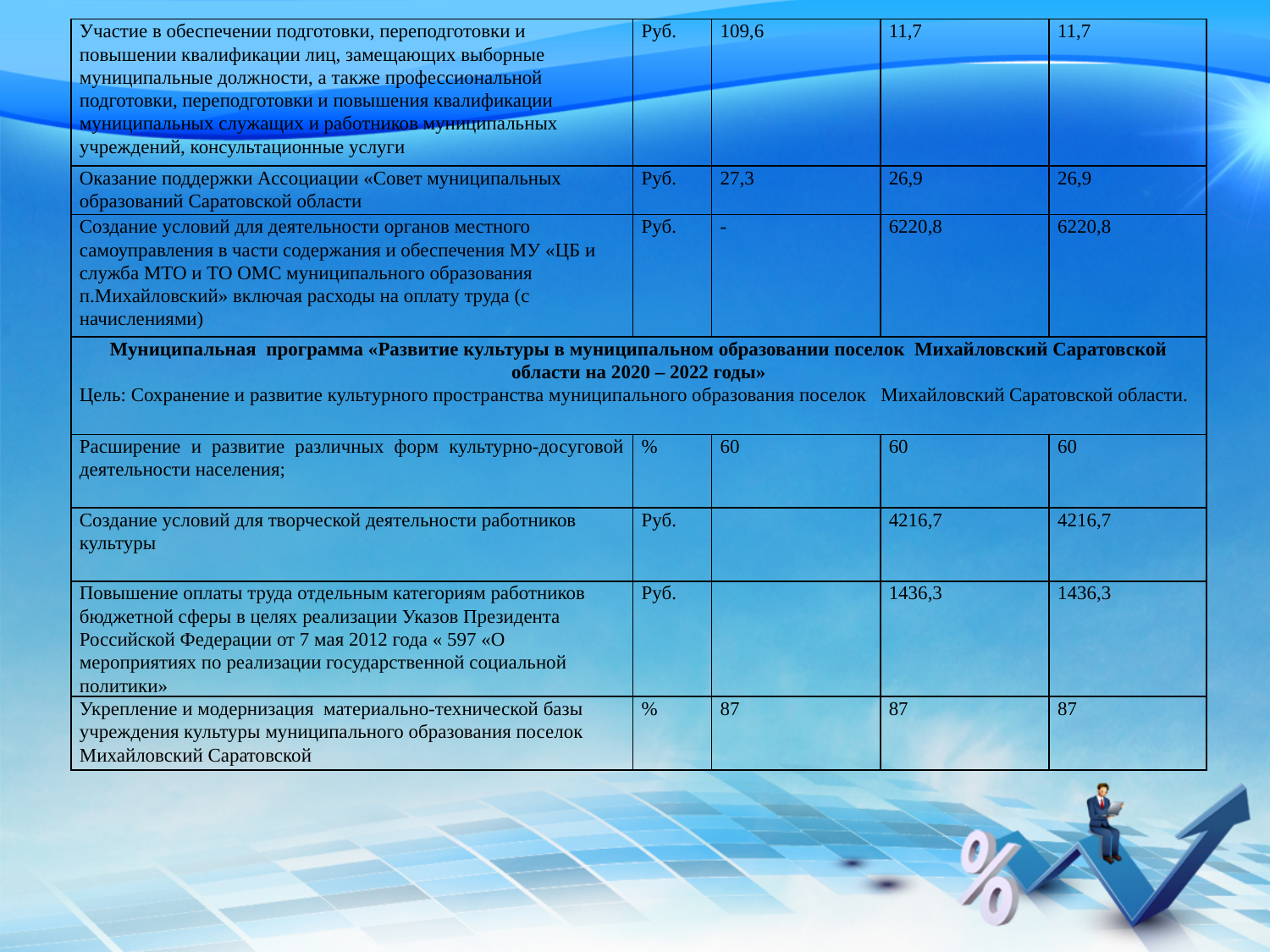

| Участие в обеспечении подготовки, переподготовки и повышении квалификации лиц, замещающих выборные муниципальные должности, а также профессиональной подготовки, переподготовки и повышения квалификации муниципальных служащих и работников муниципальных учреждений, консультационные услуги | Руб. | 109,6 | 11,7 | 11,7 |
| --- | --- | --- | --- | --- |
| Оказание поддержки Ассоциации «Совет муниципальных образований Саратовской области | Руб. | 27,3 | 26,9 | 26,9 |
| Создание условий для деятельности органов местного самоуправления в части содержания и обеспечения МУ «ЦБ и служба МТО и ТО ОМС муниципального образования п.Михайловский» включая расходы на оплату труда (с начислениями) | Руб. | - | 6220,8 | 6220,8 |
| Муниципальная программа «Развитие культуры в муниципальном образовании поселок Михайловский Саратовской области на 2020 – 2022 годы» Цель: Сохранение и развитие культурного пространства муниципального образования поселок Михайловский Саратовской области. |  |  |  |  |
| Расширение и развитие различных форм культурно-досуговой деятельности населения; | % | 60 | 60 | 60 |
| Создание условий для творческой деятельности работников культуры | Руб. |  | 4216,7 | 4216,7 |
| Повышение оплаты труда отдельным категориям работников бюджетной сферы в целях реализации Указов Президента Российской Федерации от 7 мая 2012 года « 597 «О мероприятиях по реализации государственной социальной политики» | Руб. |  | 1436,3 | 1436,3 |
| Укрепление и модернизация материально-технической базы учреждения культуры муниципального образования поселок Михайловский Саратовской | % | 87 | 87 | 87 |